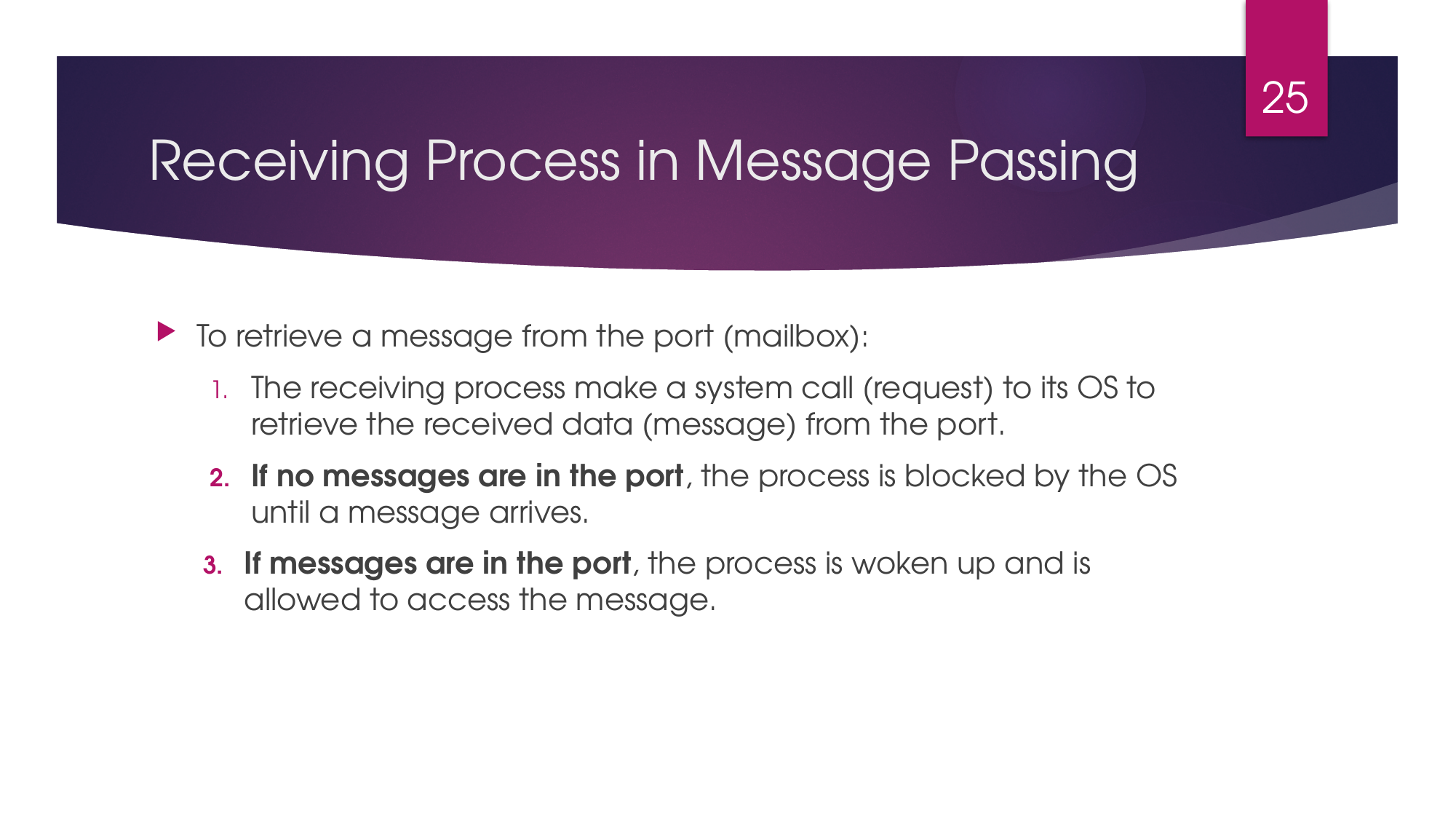

25
# Receiving Process in Message Passing
To retrieve a message from the port (mailbox):
The receiving process make a system call (request) to its OS to retrieve the received data (message) from the port.
If no messages are in the port, the process is blocked by the OS until a message arrives.
If messages are in the port, the process is woken up and is allowed to access the message.